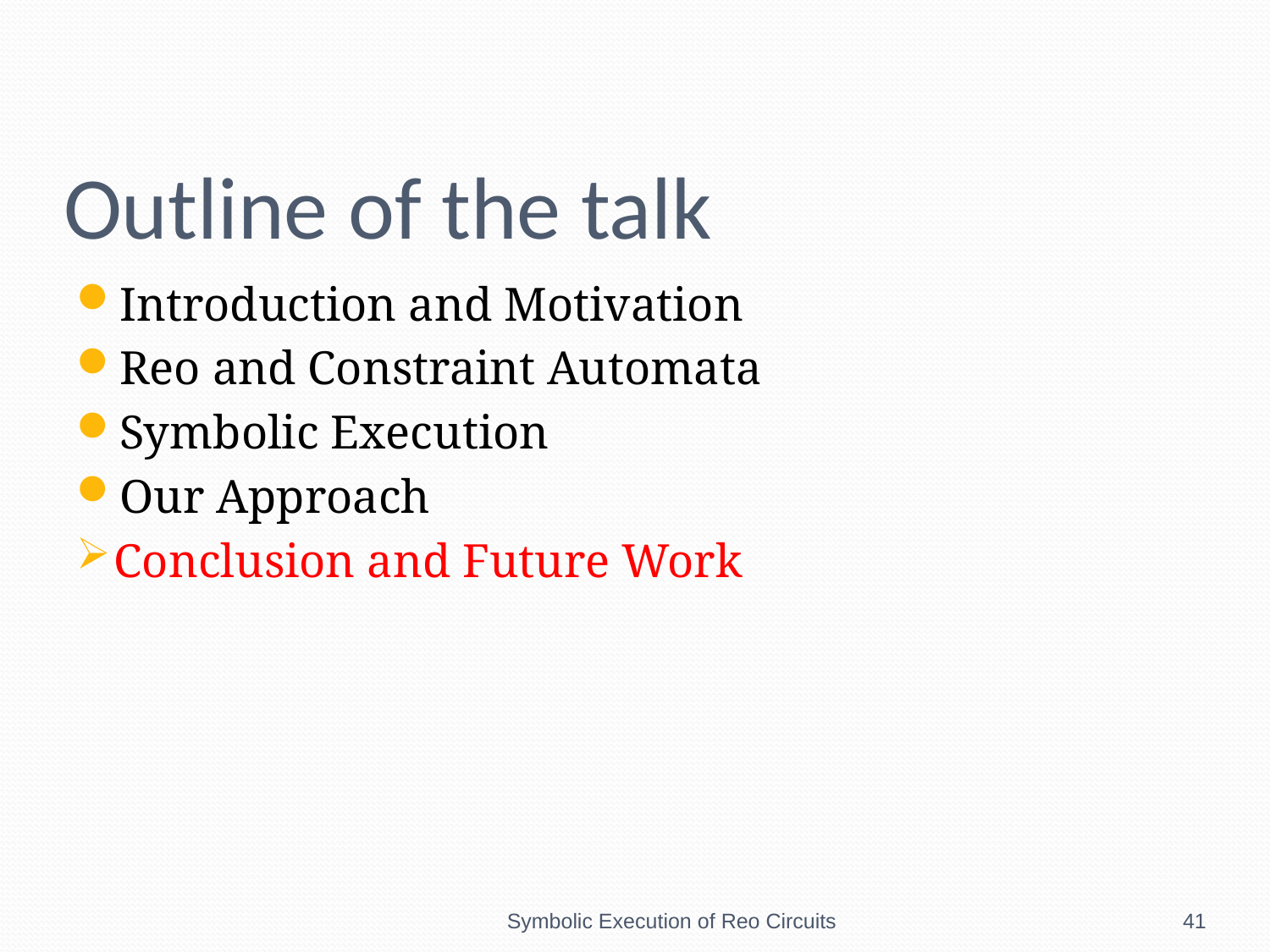

# Outline of the talk
Introduction and Motivation
Reo and Constraint Automata
Symbolic Execution
Our Approach
Conclusion and Future Work
Symbolic Execution of Reo Circuits
41